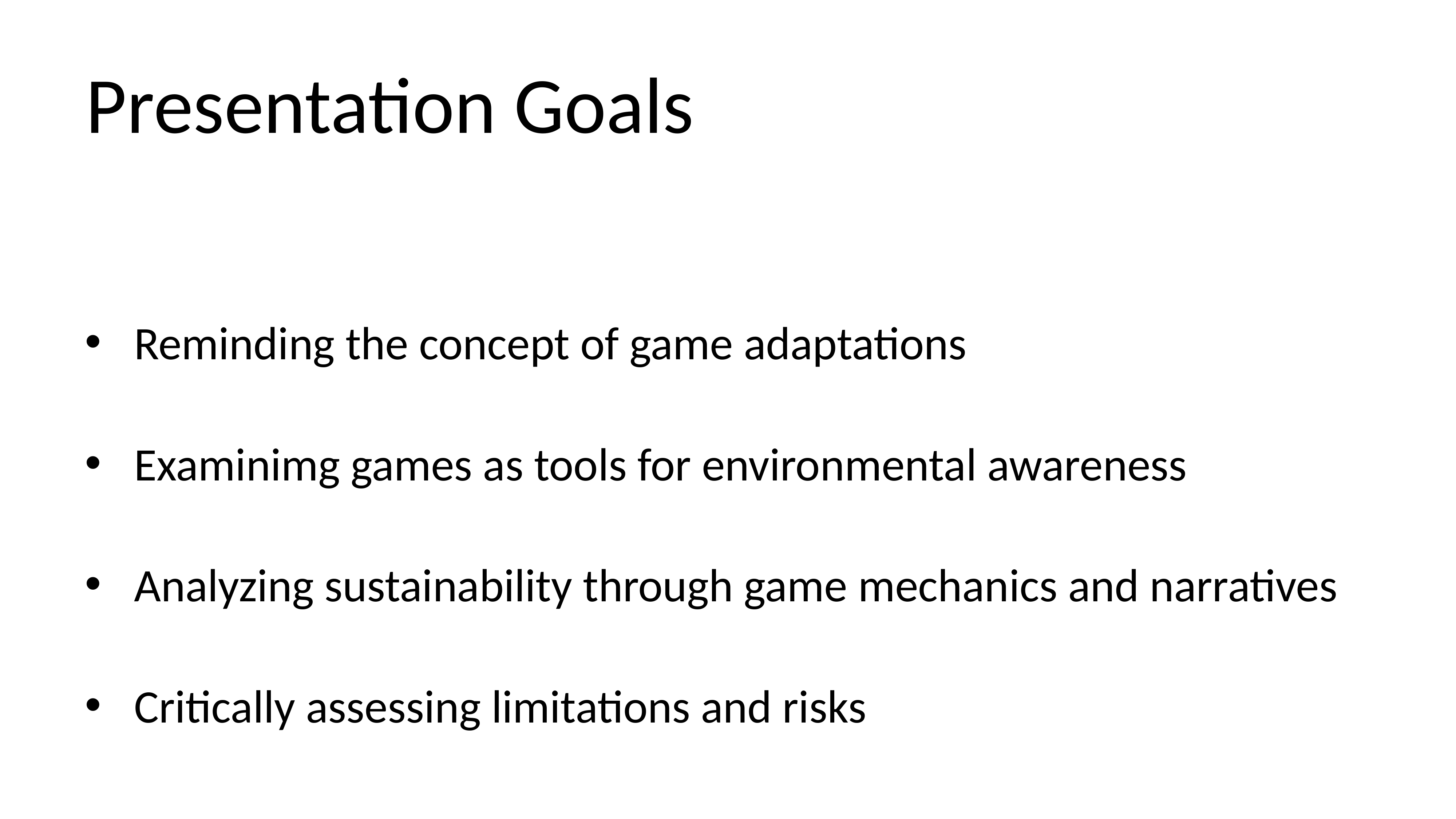

# Presentation Goals
Reminding the concept of game adaptations
Examinimg games as tools for environmental awareness
Analyzing sustainability through game mechanics and narratives
Critically assessing limitations and risks